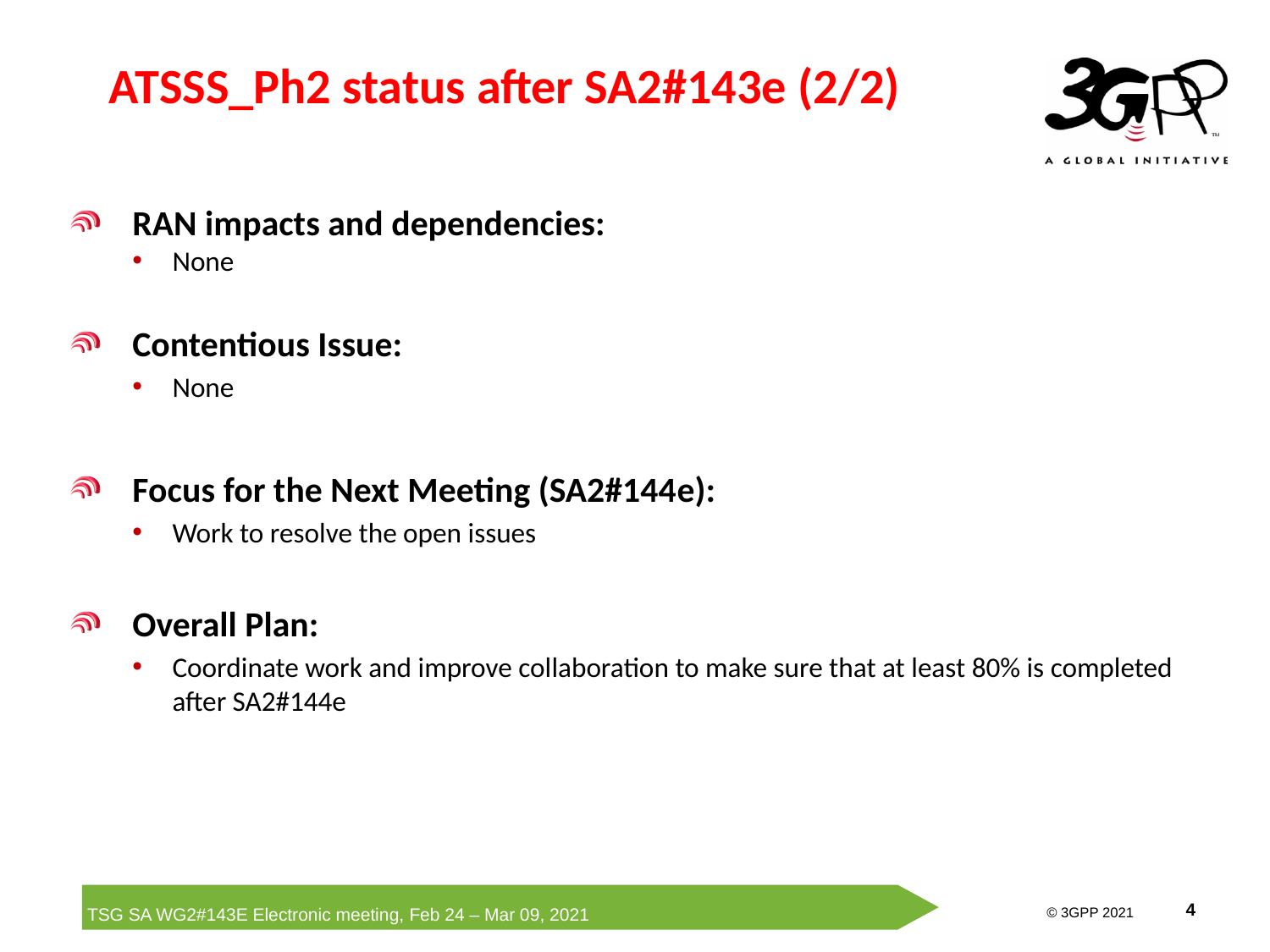

# ATSSS_Ph2 status after SA2#143e (2/2)
RAN impacts and dependencies:
None

Contentious Issue:
None

Focus for the Next Meeting (SA2#144e):
Work to resolve the open issues

Overall Plan:
Coordinate work and improve collaboration to make sure that at least 80% is completed after SA2#144e